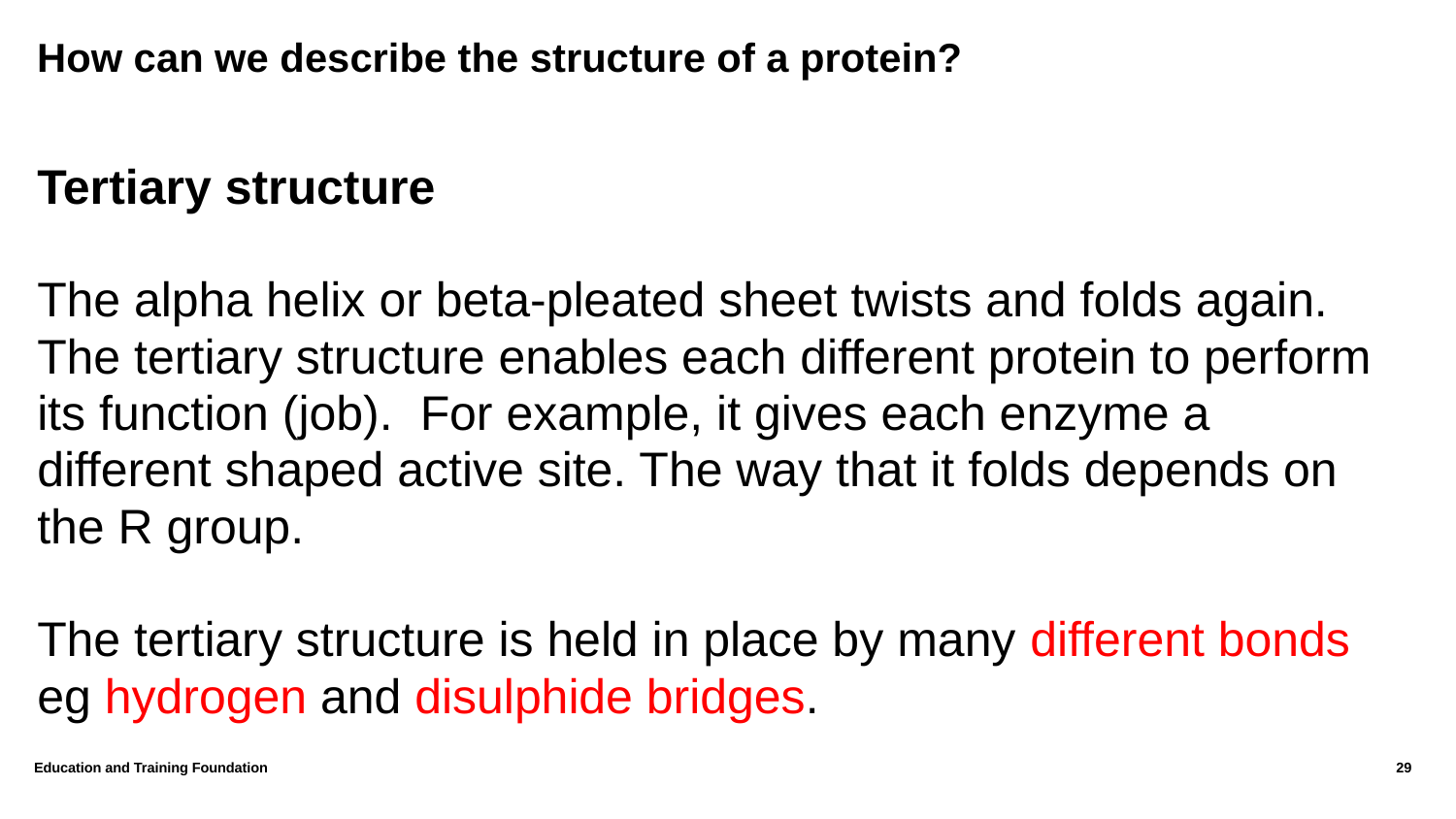

# How can we describe the structure of a protein?
Tertiary structure

The alpha helix or beta-pleated sheet twists and folds again.   The tertiary structure enables each different protein to perform its function (job).  For example, it gives each enzyme a different shaped active site. The way that it folds depends on the R group.

The tertiary structure is held in place by many different bonds eg hydrogen and disulphide bridges.

Education and Training Foundation
29